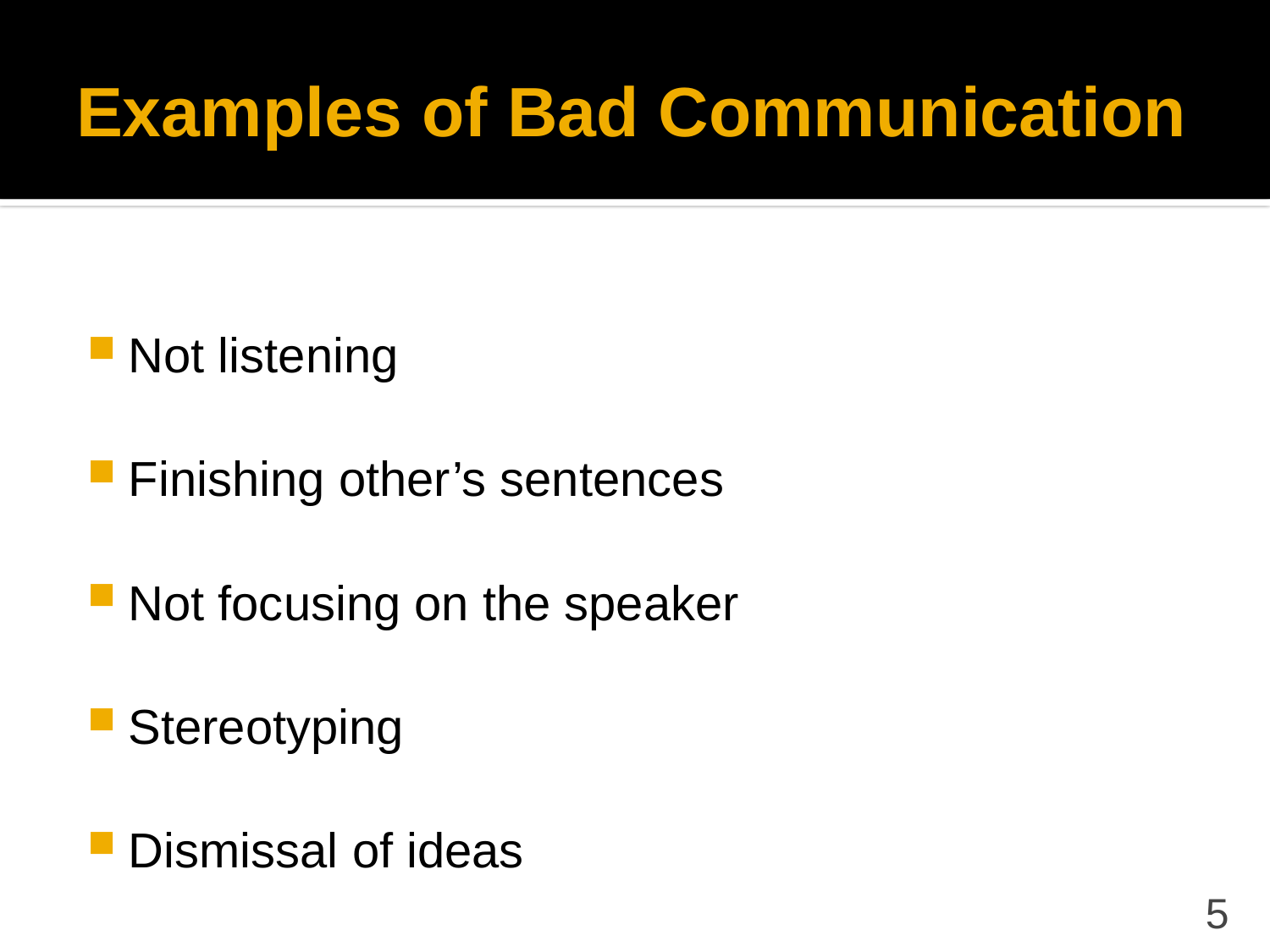

# Examples of Bad Communication
Not listening
Finishing other’s sentences
Not focusing on the speaker
Stereotyping
Dismissal of ideas
5